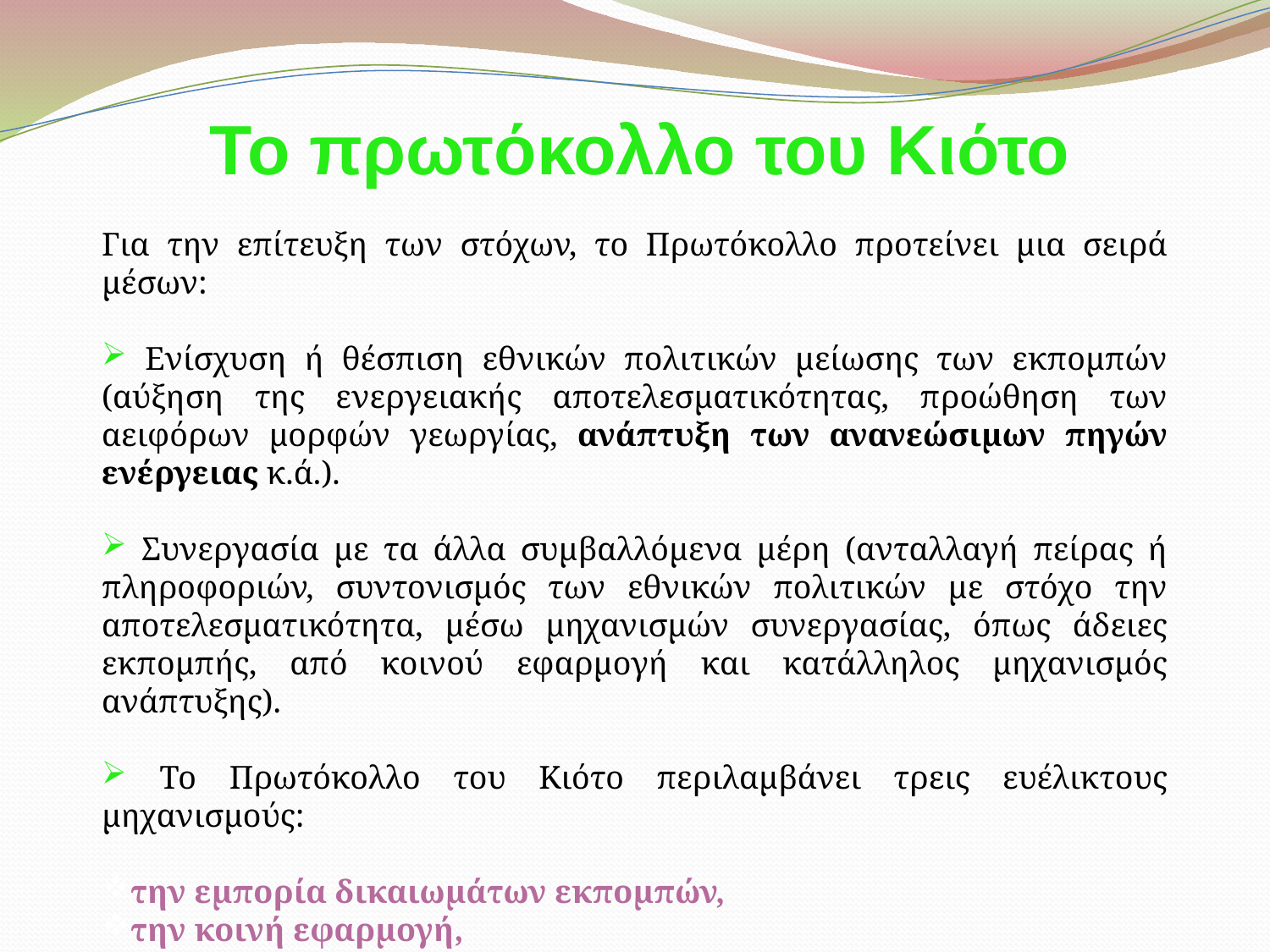

# Το πρωτόκολλο του Κιότο
Για την επίτευξη των στόχων, το Πρωτόκολλο προτείνει μια σειρά μέσων:

 Ενίσχυση ή θέσπιση εθνικών πολιτικών μείωσης των εκπομπών (αύξηση της ενεργειακής αποτελεσματικότητας, προώθηση των αειφόρων μορφών γεωργίας, ανάπτυξη των ανανεώσιμων πηγών ενέργειας κ.ά.).

 Συνεργασία με τα άλλα συμβαλλόμενα μέρη (ανταλλαγή πείρας ή πληροφοριών, συντονισμός των εθνικών πολιτικών με στόχο την αποτελεσματικότητα, μέσω μηχανισμών συνεργασίας, όπως άδειες εκπομπής, από κοινού εφαρμογή και κατάλληλος μηχανισμός ανάπτυξης).

 Το Πρωτόκολλο του Κιότο περιλαμβάνει τρεις ευέλικτους μηχανισμούς:

την εμπορία δικαιωμάτων εκπομπών,
την κοινή εφαρμογή,
το μηχανισμό καθαρής ανάπτυξης.